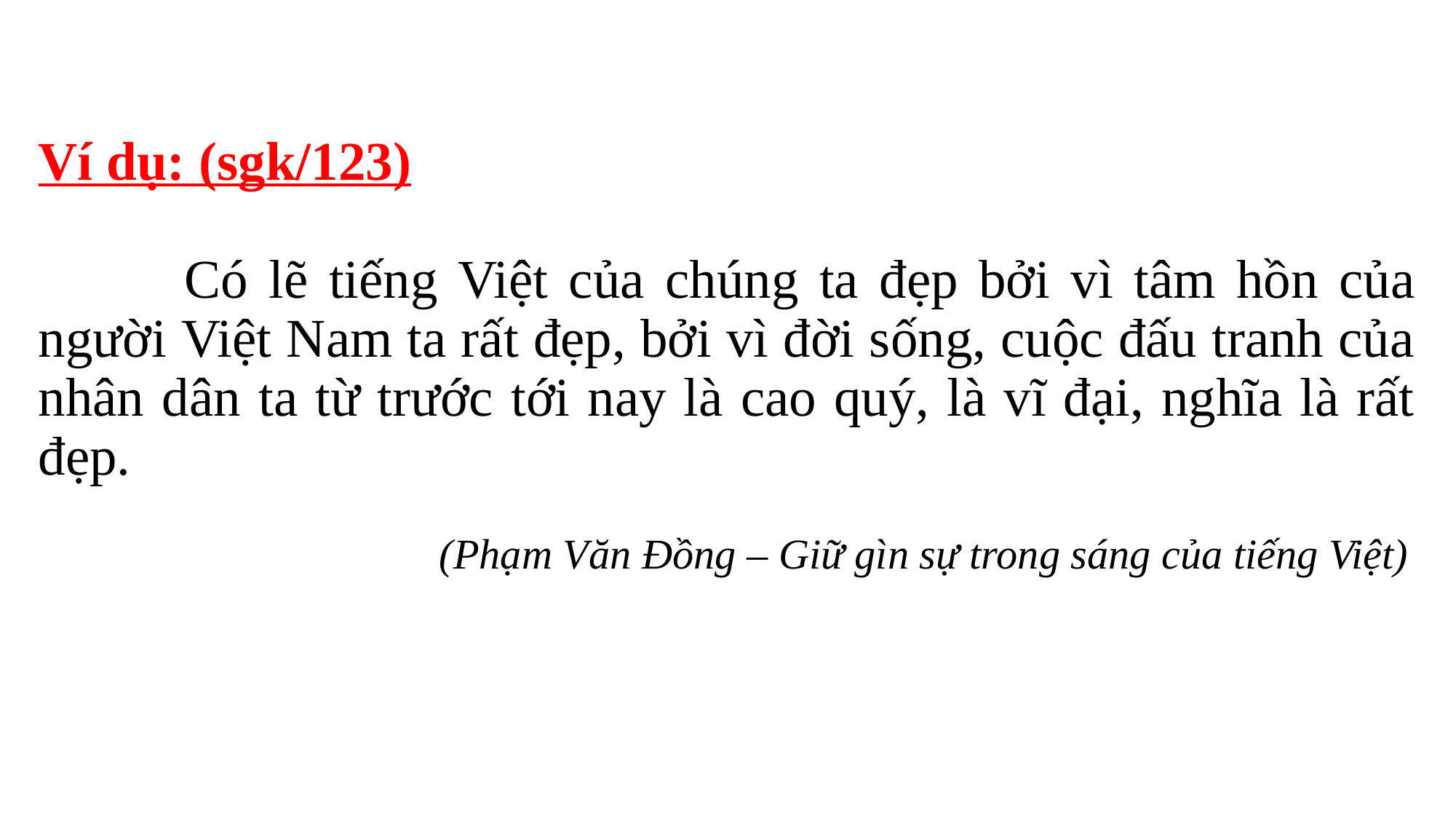

Ví dụ: (sgk/123)

       Có lẽ tiếng Việt của chúng ta đẹp bởi vì tâm hồn của người Việt Nam ta rất đẹp, bởi vì đời sống, cuộc đấu tranh của nhân dân ta từ trước tới nay là cao quý, là vĩ đại, nghĩa là rất đẹp.
                                      (Phạm Văn Đồng – Giữ gìn sự trong sáng của tiếng Việt)